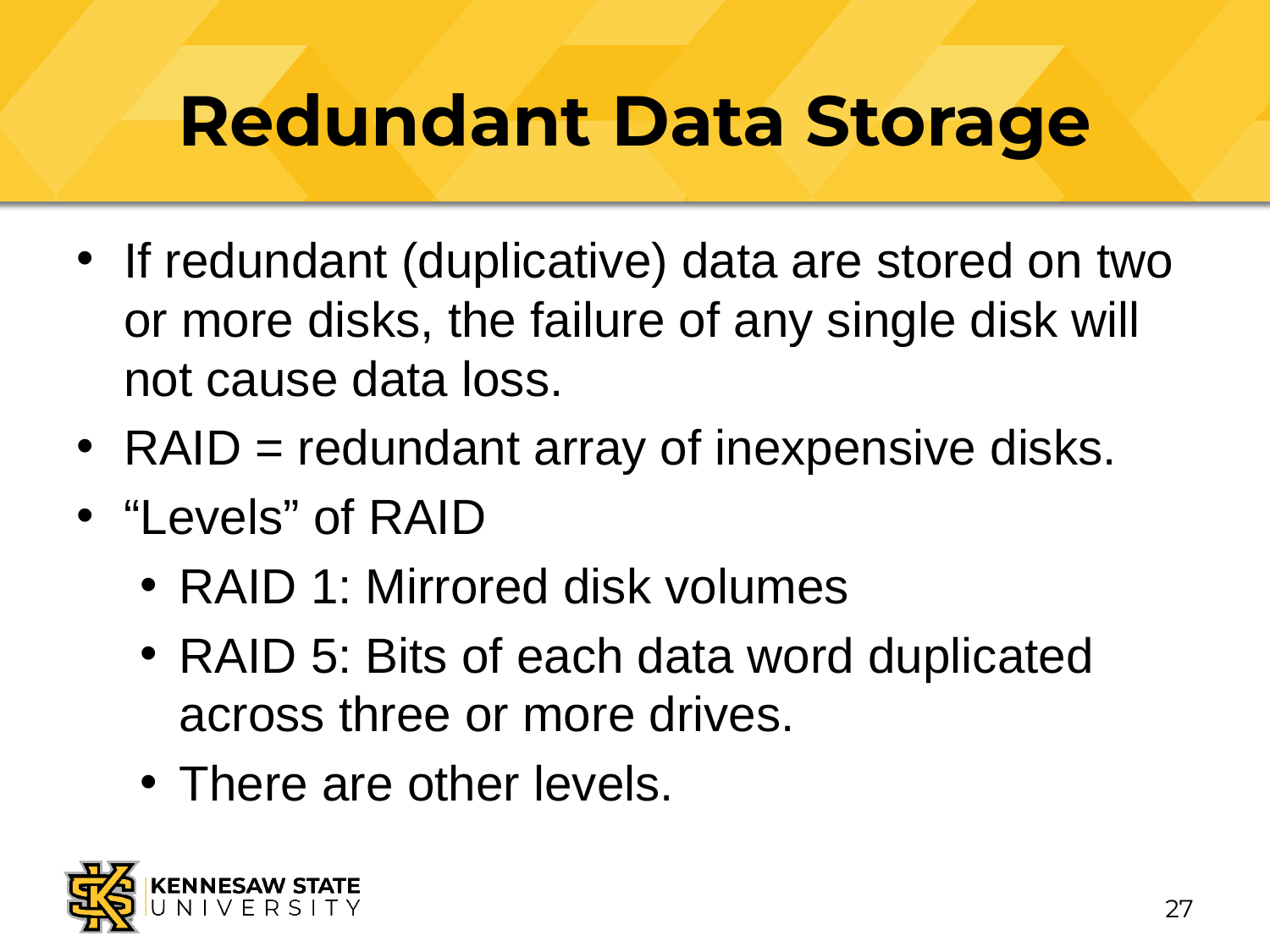

# Redundant Data Storage
If redundant (duplicative) data are stored on two or more disks, the failure of any single disk will not cause data loss.
RAID = redundant array of inexpensive disks.
“Levels” of RAID
RAID 1: Mirrored disk volumes
RAID 5: Bits of each data word duplicated across three or more drives.
There are other levels.
27